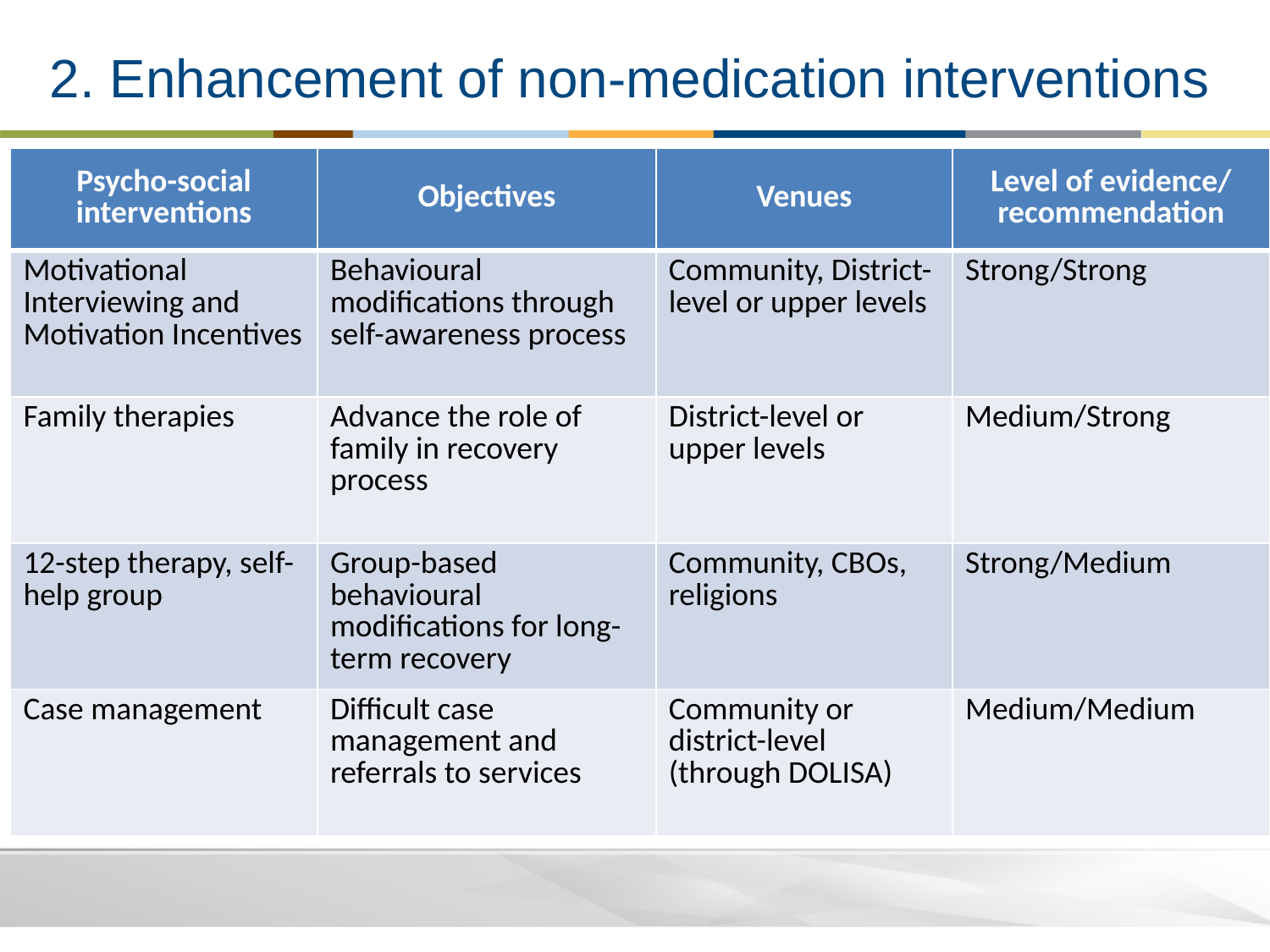

# 2. Enhancement of non-medication interventions
| Psycho-social interventions | Objectives | Venues | Level of evidence/ recommendation |
| --- | --- | --- | --- |
| Motivational Interviewing and Motivation Incentives | Behavioural modifications through self-awareness process | Community, District-level or upper levels | Strong/Strong |
| Family therapies | Advance the role of family in recovery process | District-level or upper levels | Medium/Strong |
| 12-step therapy, self-help group | Group-based behavioural modifications for long-term recovery | Community, CBOs, religions | Strong/Medium |
| Case management | Difficult case management and referrals to services | Community or district-level (through DOLISA) | Medium/Medium |